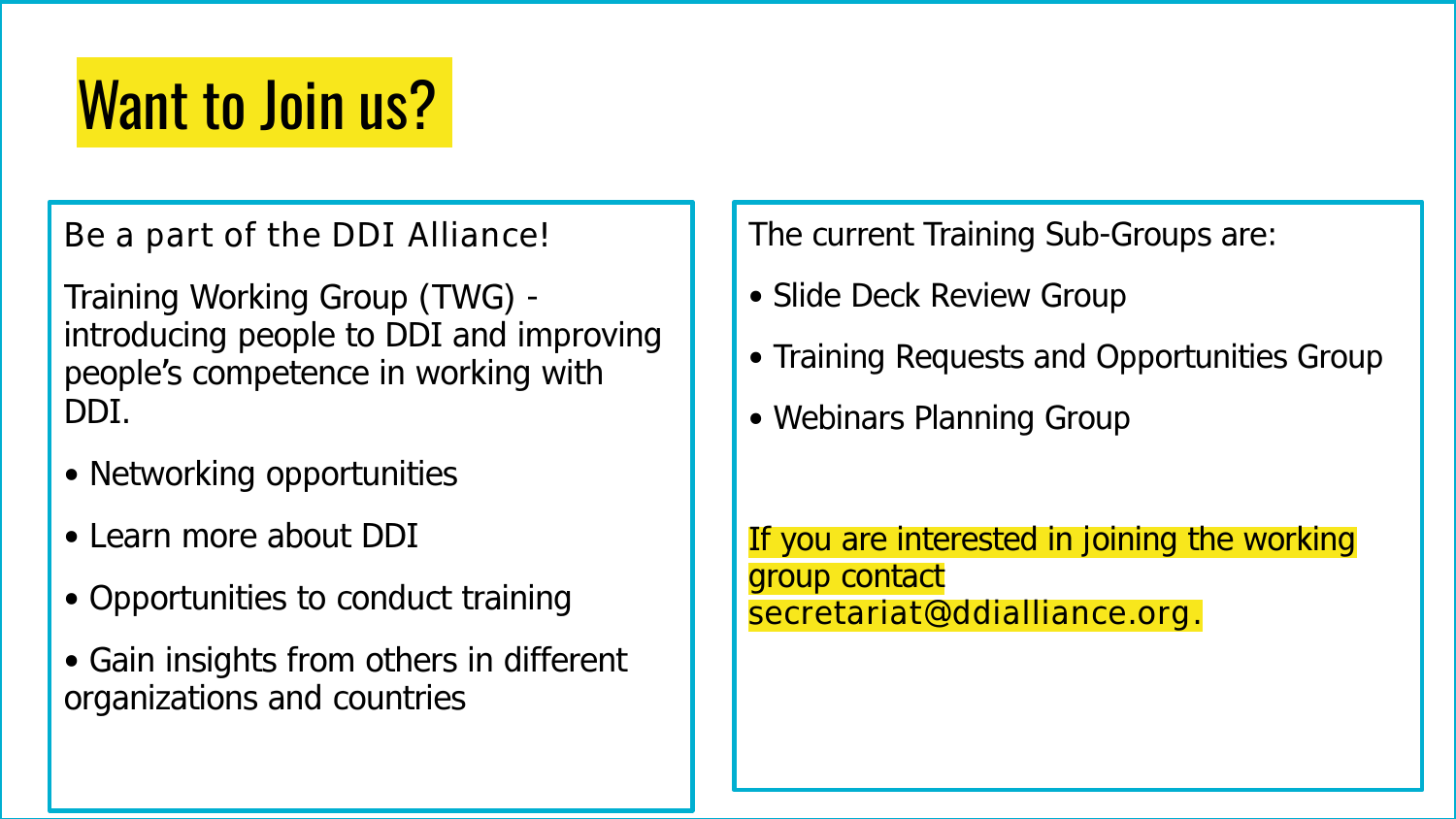

# Want to Join us?
Be a part of the DDI Alliance!
Training Working Group (TWG) - introducing people to DDI and improving people’s competence in working with DDI.
• Networking opportunities
• Learn more about DDI
• Opportunities to conduct training
• Gain insights from others in different organizations and countries
The current Training Sub-Groups are:
• Slide Deck Review Group
• Training Requests and Opportunities Group
• Webinars Planning Group

If you are interested in joining the working group contact secretariat@ddialliance.org.